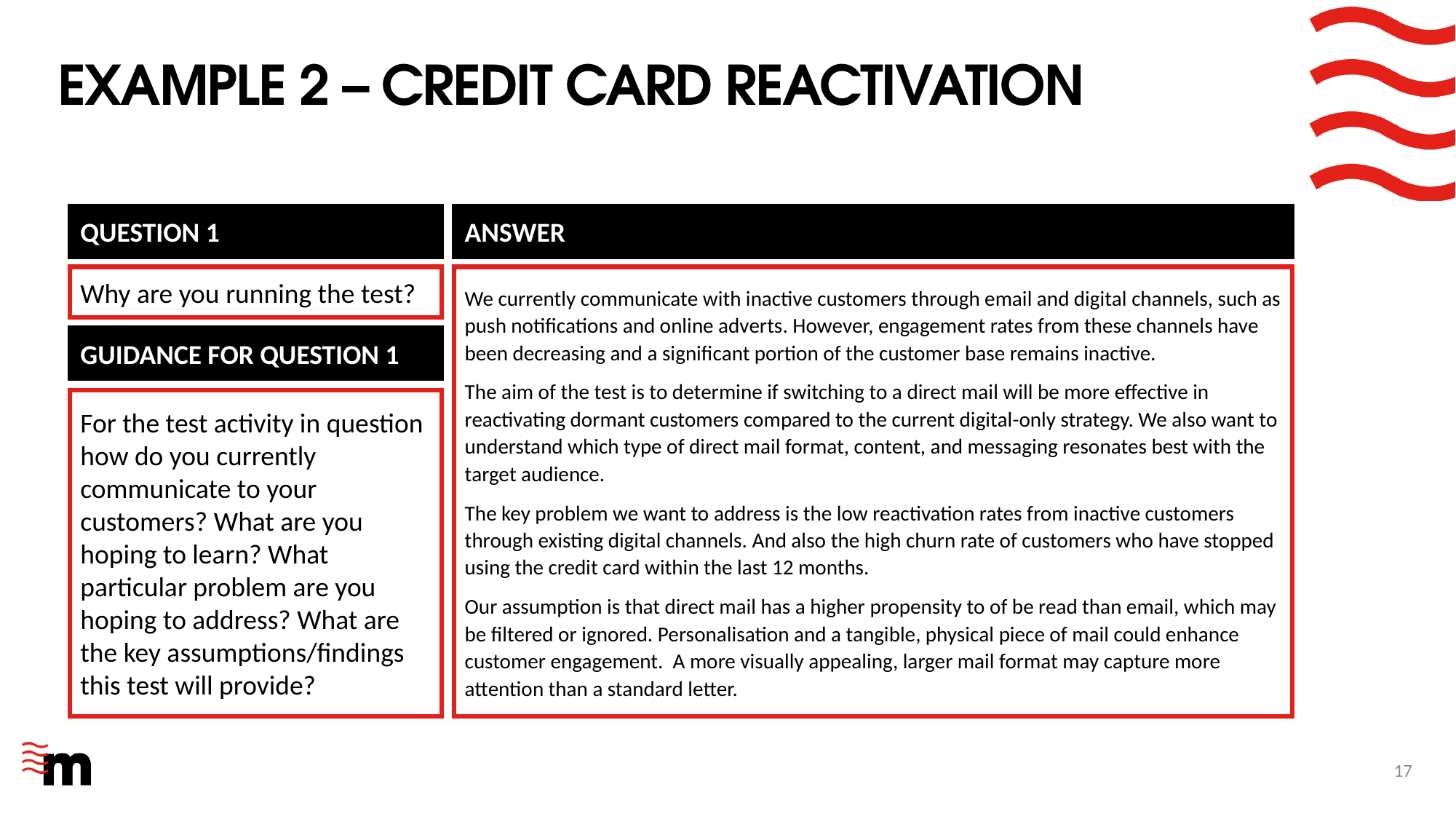

# Example 2 – credit card reactivation

QUESTION 1
ANSWER
Why are you running the test?
We currently communicate with inactive customers through email and digital channels, such as push notifications and online adverts. However, engagement rates from these channels have been decreasing and a significant portion of the customer base remains inactive.
The aim of the test is to determine if switching to a direct mail will be more effective in reactivating dormant customers compared to the current digital-only strategy. We also want to understand which type of direct mail format, content, and messaging resonates best with the target audience.
The key problem we want to address is the low reactivation rates from inactive customers through existing digital channels. And also the high churn rate of customers who have stopped using the credit card within the last 12 months.
Our assumption is that direct mail has a higher propensity to of be read than email, which may be filtered or ignored. Personalisation and a tangible, physical piece of mail could enhance customer engagement.  A more visually appealing, larger mail format may capture more attention than a standard letter.
GUIDANCE FOR QUESTION 1
For the test activity in question how do you currently communicate to your customers? What are you hoping to learn? What particular problem are you hoping to address? What are the key assumptions/findings this test will provide?
17